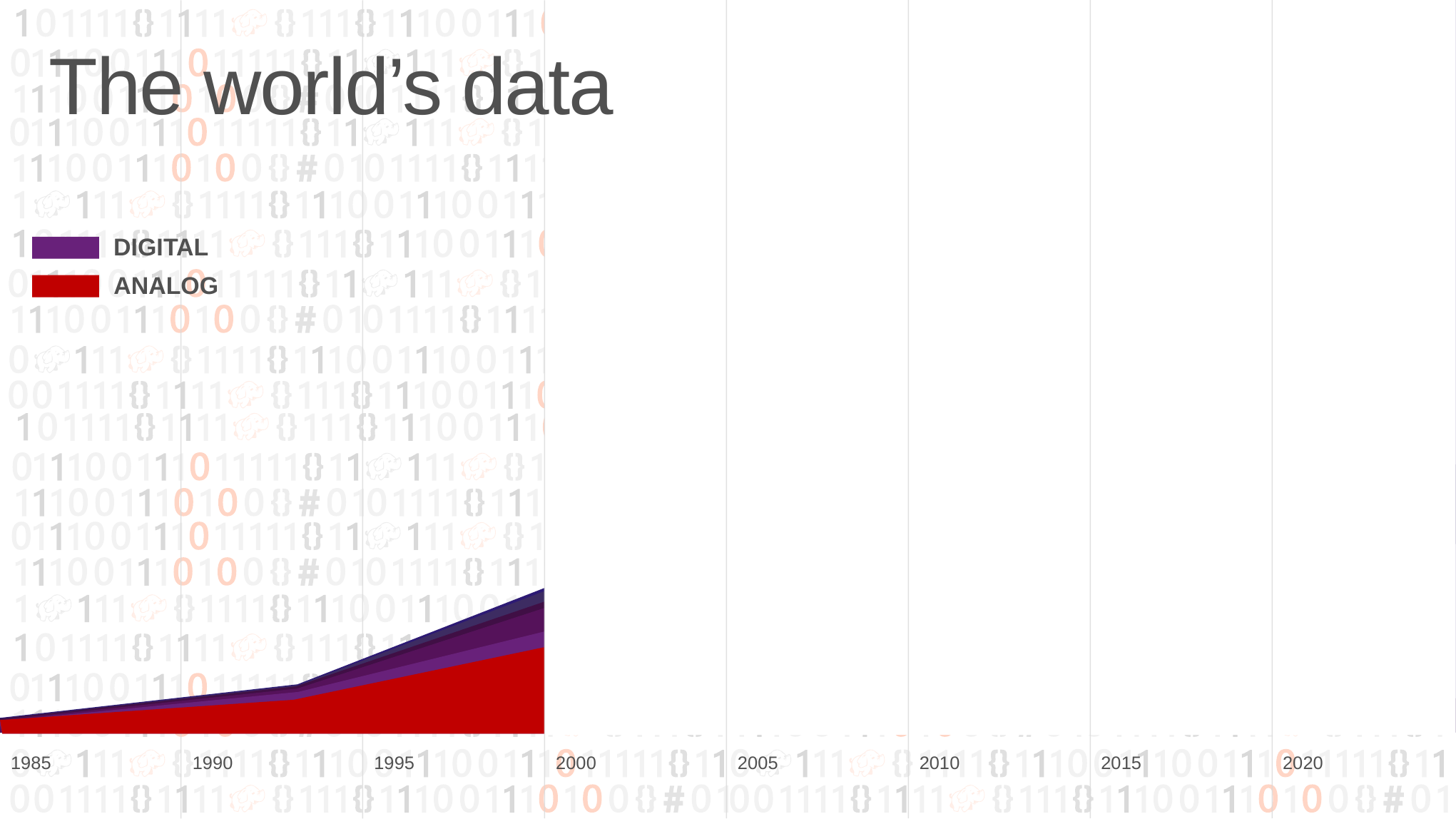

# The world’s data
DIGITAL

ANALOG

1985
1990
1995
2000
2005
2010
2015
2020